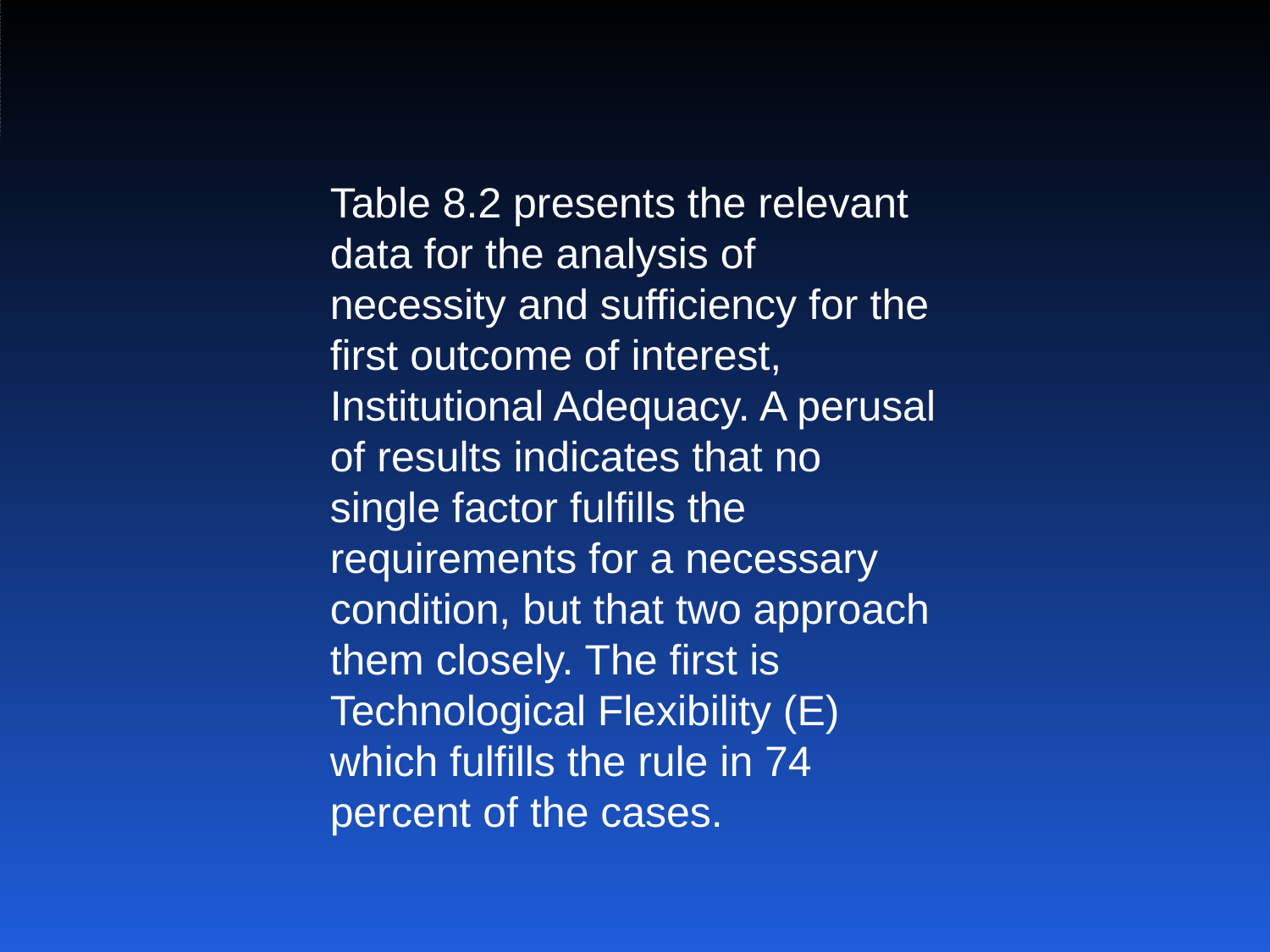

# Table 8.2 presents the relevant data for the analysis of necessity and suffic...
Table 8.2 presents the relevant data for the analysis of necessity and sufficiency for the first outcome of interest, Institutional Adequacy. A perusal of results indicates that no single factor fulfills the requirements for a necessary condition, but that two approach them closely. The first is Technological Flexibility (E) which fulfills the rule in 74 percent of the cases.